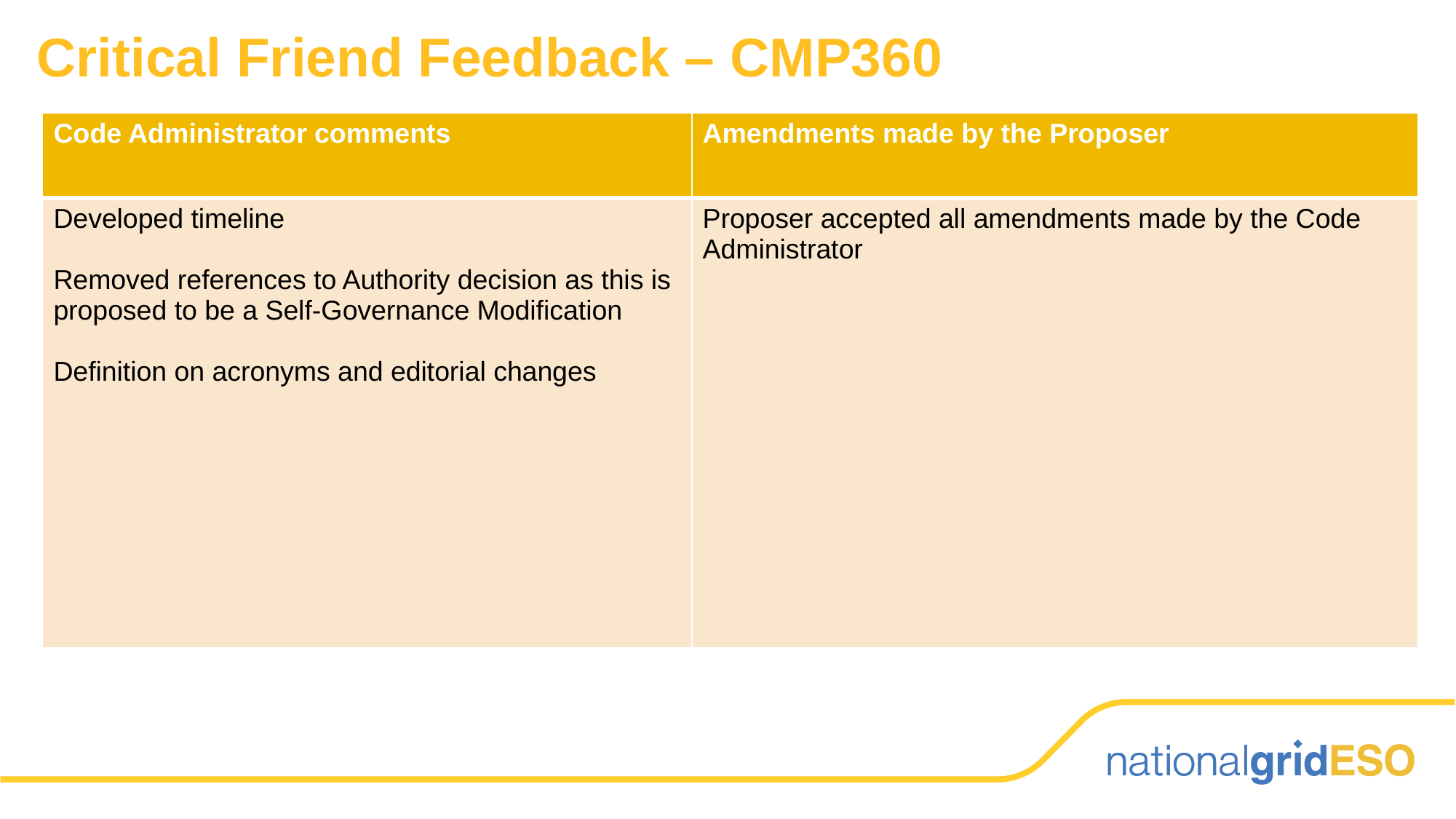

# Critical Friend Feedback – CMP360
| Code Administrator comments | Amendments made by the Proposer |
| --- | --- |
| Developed timeline Removed references to Authority decision as this is proposed to be a Self-Governance Modification Definition on acronyms and editorial changes | Proposer accepted all amendments made by the Code Administrator |